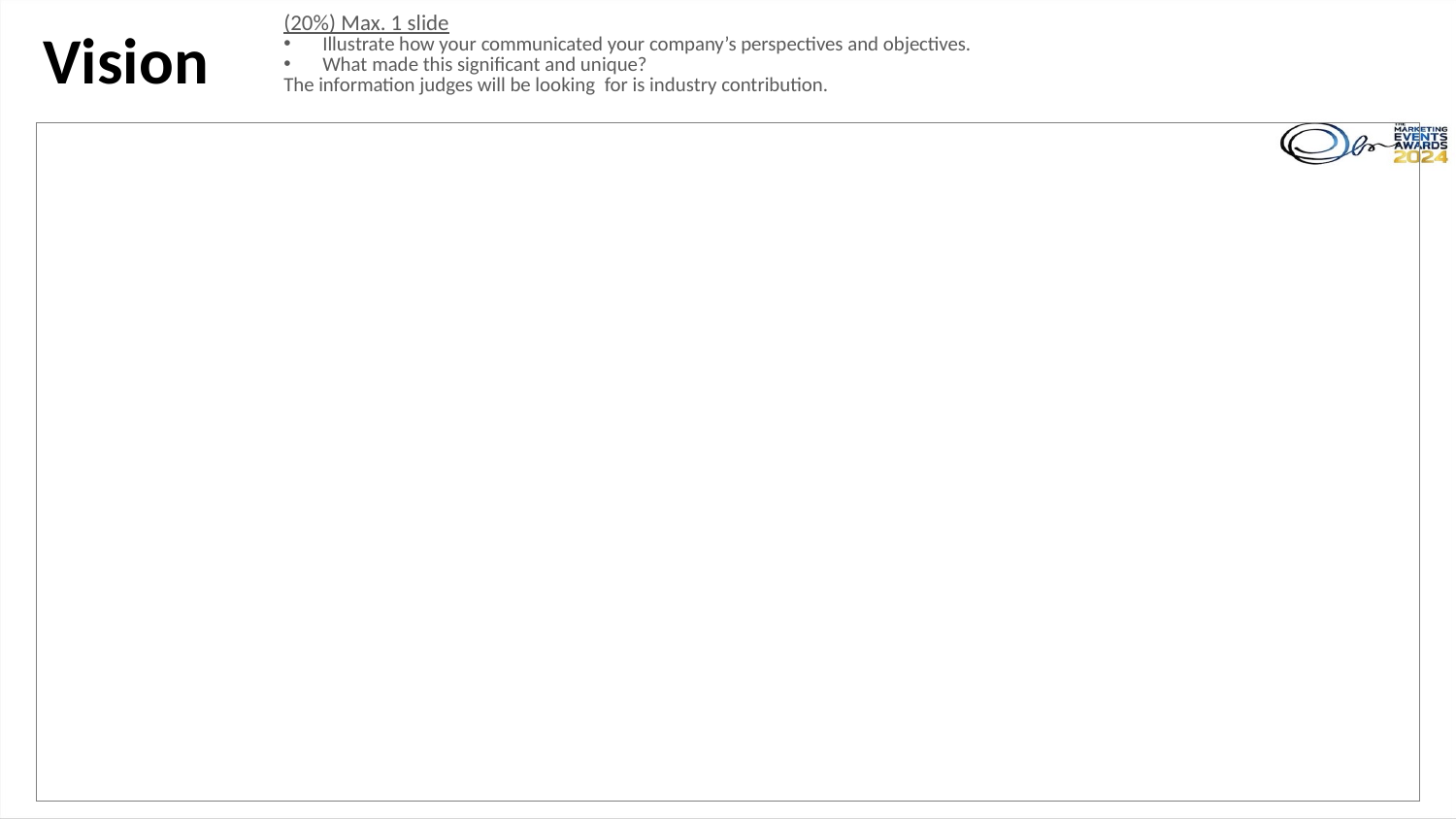

(20%) Max. 1 slide
 Illustrate how your communicated your company’s perspectives and objectives.
 What made this significant and unique?
The information judges will be looking  for is industry contribution.
Vision
|  |
| --- |